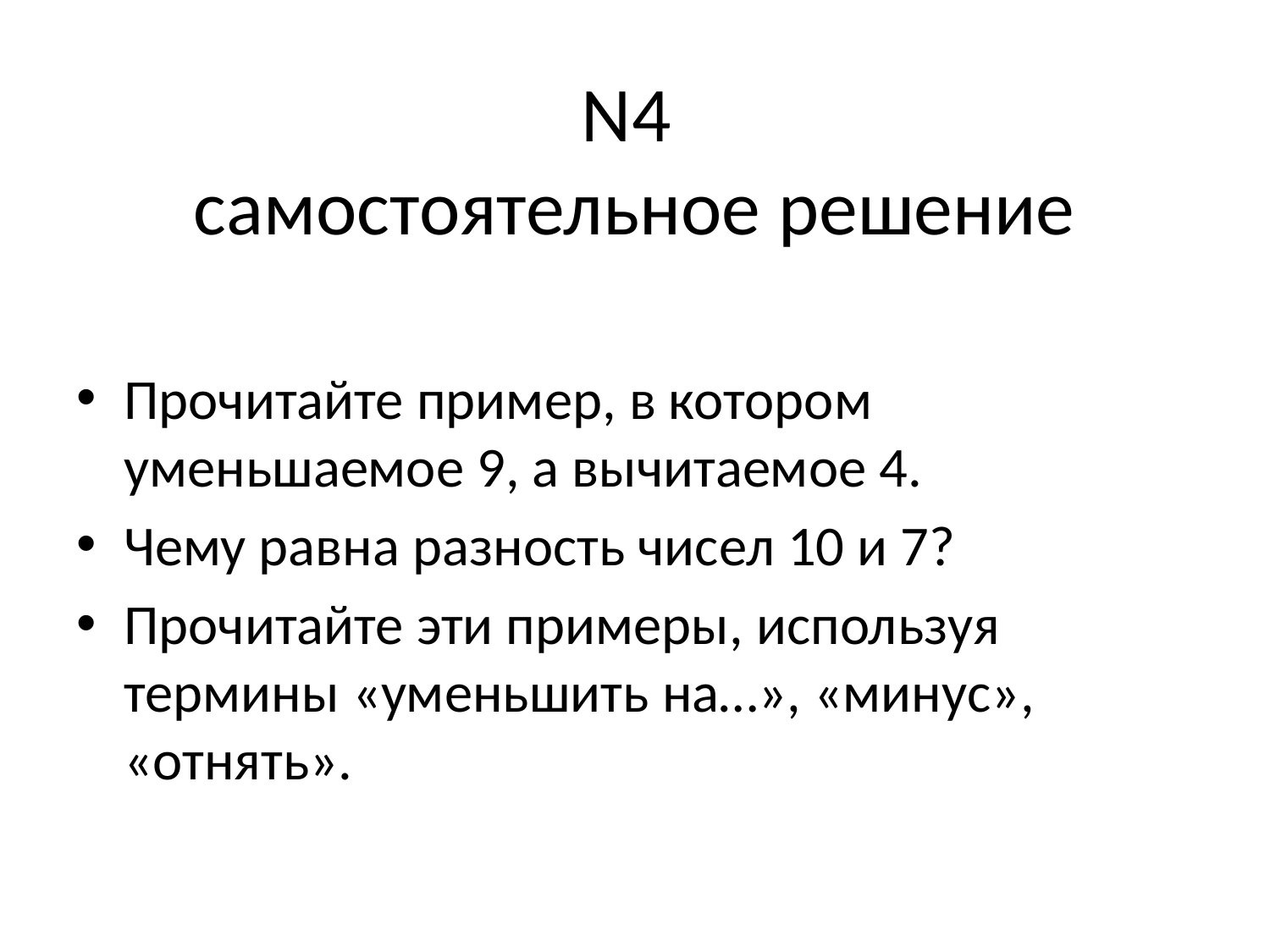

# N4 самостоятельное решение
Прочитайте пример, в котором уменьшаемое 9, а вычитаемое 4.
Чему равна разность чисел 10 и 7?
Прочитайте эти примеры, используя термины «уменьшить на…», «минус», «отнять».